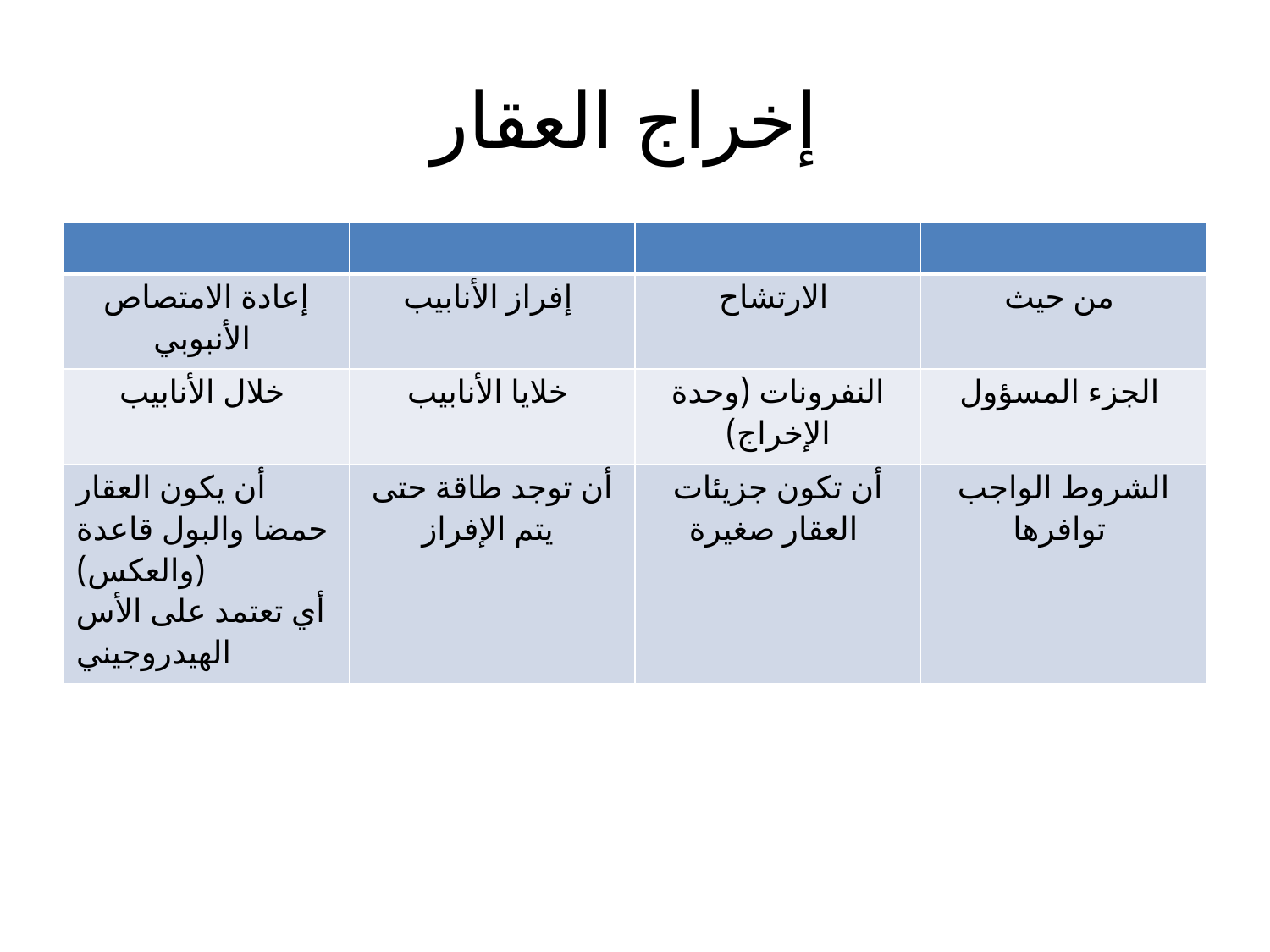

# إخراج العقار
|  |  |  |  |
| --- | --- | --- | --- |
| إعادة الامتصاص الأنبوبي | إفراز الأنابيب | الارتشاح | من حيث |
| خلال الأنابيب | خلايا الأنابيب | النفرونات (وحدة الإخراج) | الجزء المسؤول |
| أن يكون العقار حمضا والبول قاعدة (والعكس) أي تعتمد على الأس الهيدروجيني | أن توجد طاقة حتى يتم الإفراز | أن تكون جزيئات العقار صغيرة | الشروط الواجب توافرها |